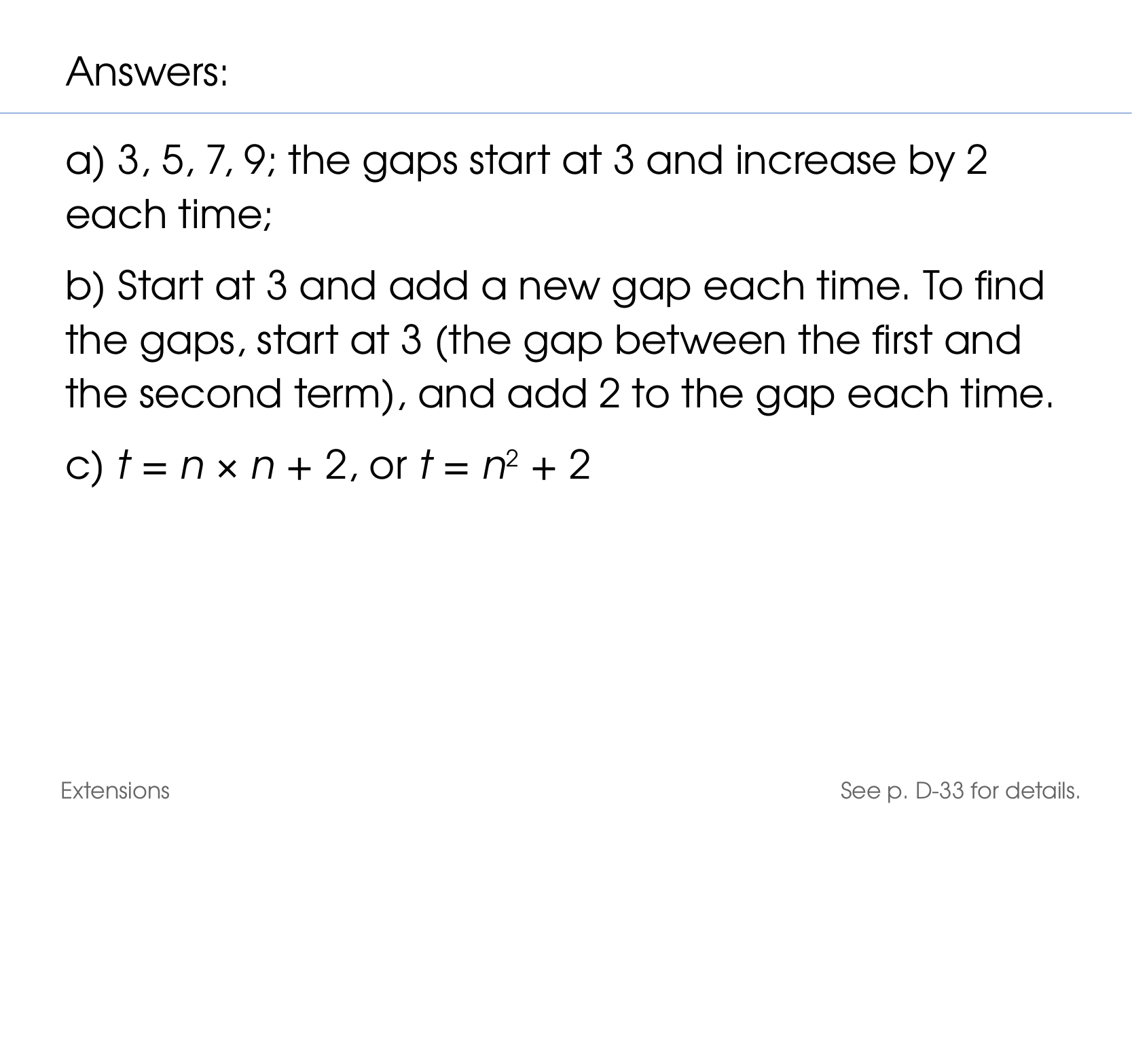

Answers:
a) 3, 5, 7, 9; the gaps start at 3 and increase by 2 each time;
b) Start at 3 and add a new gap each time. To find the gaps, start at 3 (the gap between the first and the second term), and add 2 to the gap each time.
c) t = n × n + 2, or t = n2 + 2
Extensions
See p. D-33 for details.